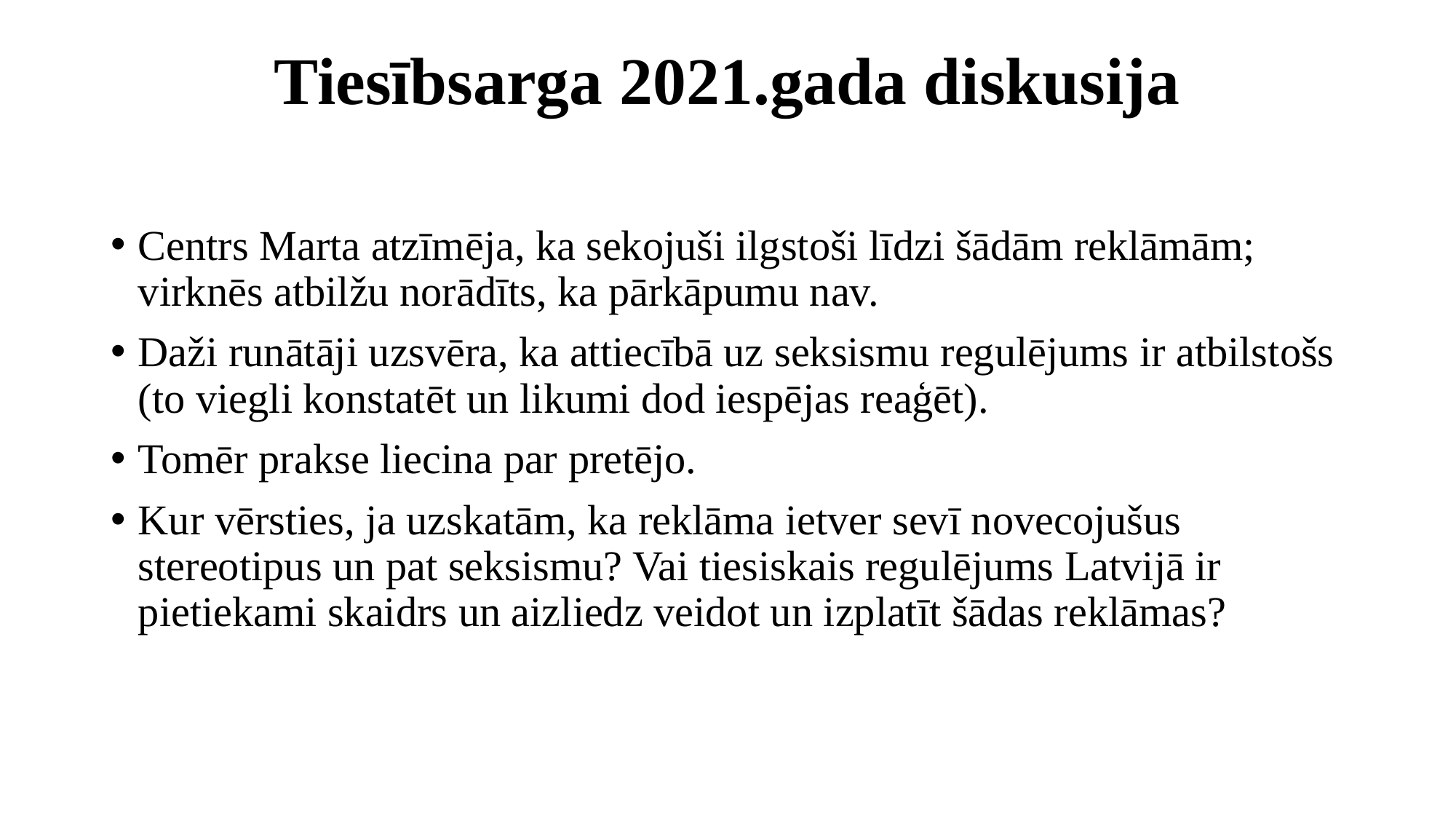

# Tiesībsarga 2021.gada diskusija
Centrs Marta atzīmēja, ka sekojuši ilgstoši līdzi šādām reklāmām; virknēs atbilžu norādīts, ka pārkāpumu nav.
Daži runātāji uzsvēra, ka attiecībā uz seksismu regulējums ir atbilstošs (to viegli konstatēt un likumi dod iespējas reaģēt).
Tomēr prakse liecina par pretējo.
Kur vērsties, ja uzskatām, ka reklāma ietver sevī novecojušus stereotipus un pat seksismu? Vai tiesiskais regulējums Latvijā ir pietiekami skaidrs un aizliedz veidot un izplatīt šādas reklāmas?